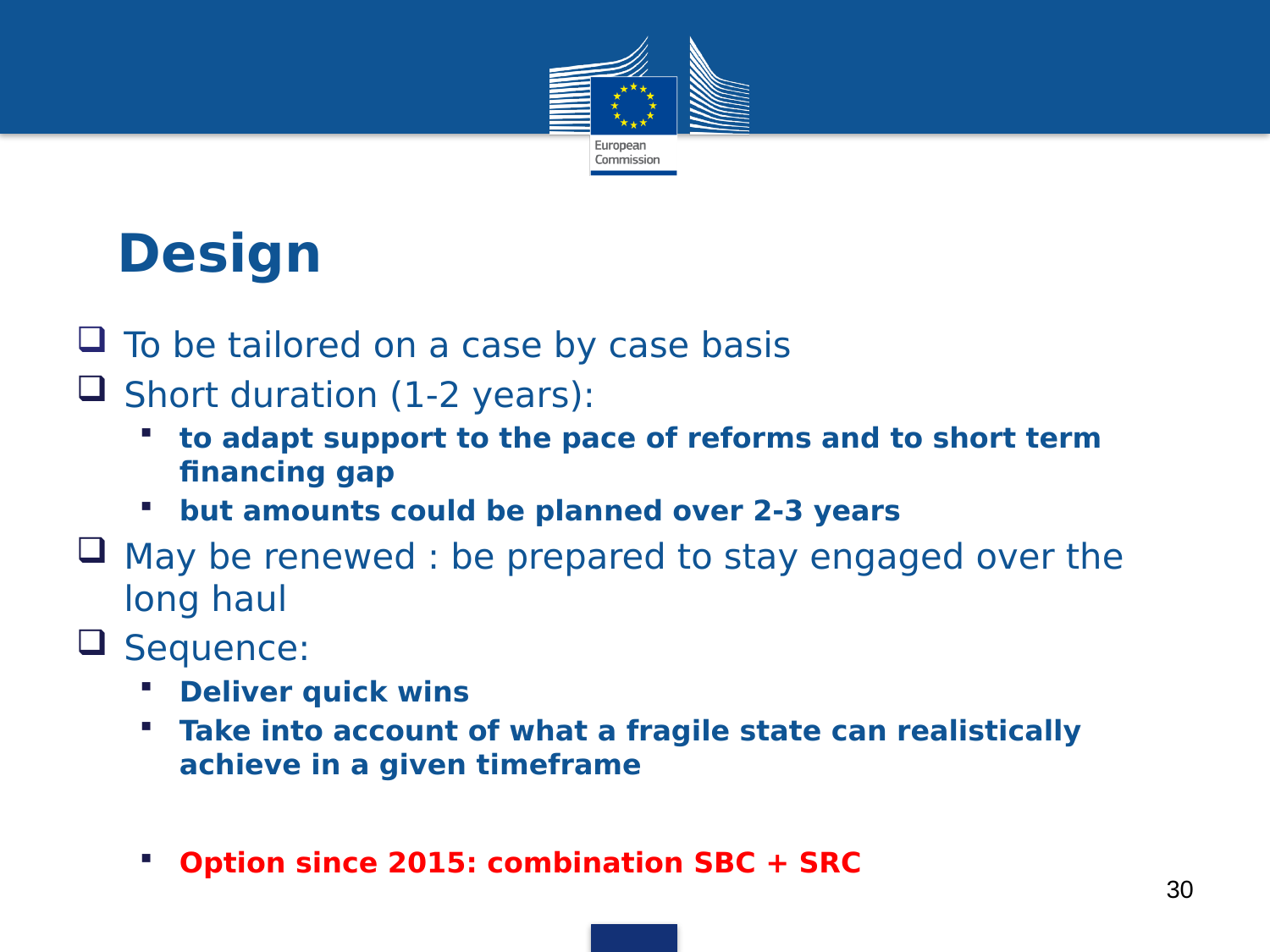

# Design
To be tailored on a case by case basis
Short duration (1-2 years):
to adapt support to the pace of reforms and to short term financing gap
but amounts could be planned over 2-3 years
May be renewed : be prepared to stay engaged over the long haul
Sequence:
Deliver quick wins
Take into account of what a fragile state can realistically achieve in a given timeframe

Option since 2015: combination SBC + SRC
30